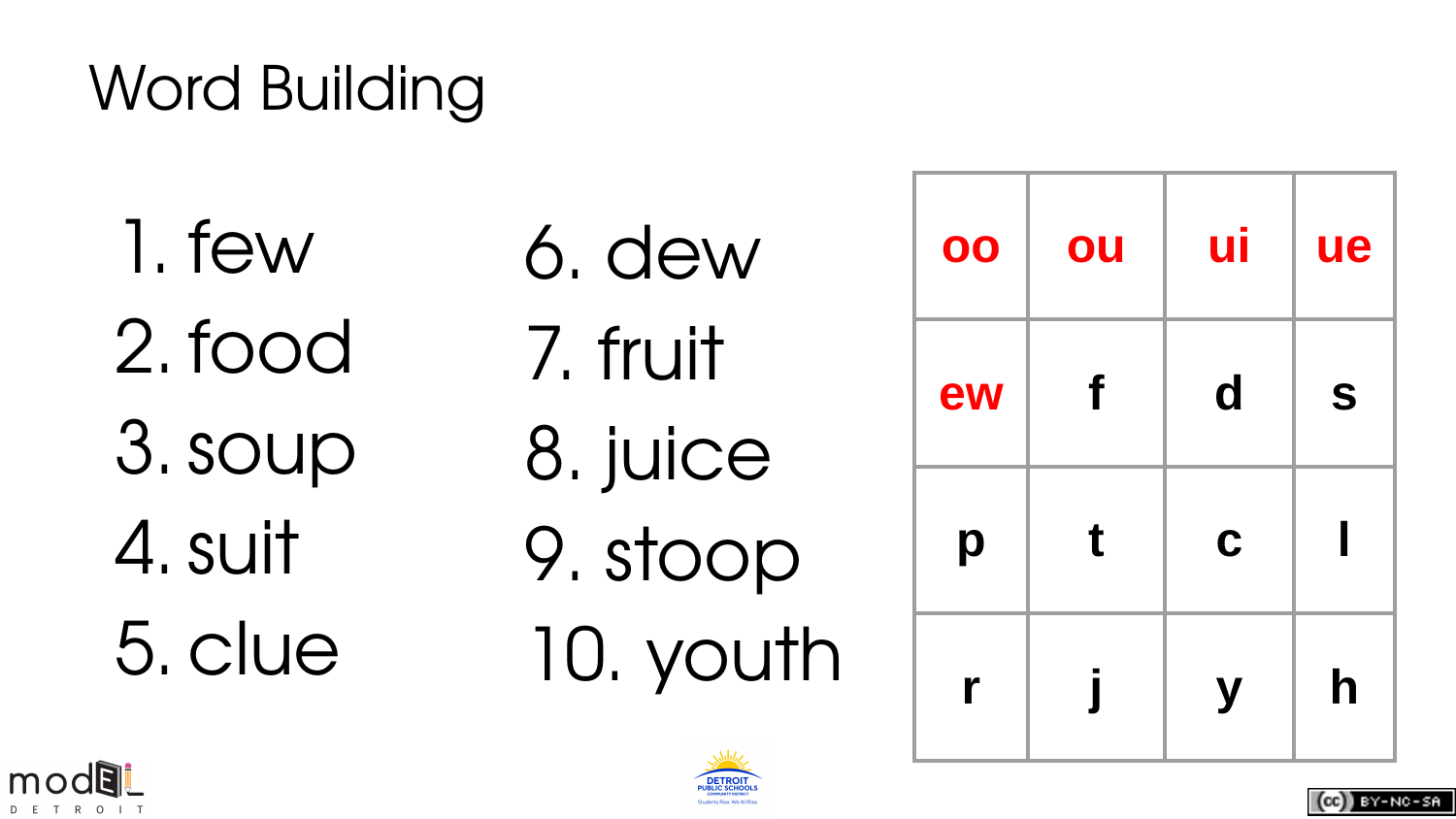

Word Building
few
food
soup
suit
clue

| oo | ou | ui | ue |
| --- | --- | --- | --- |
| ew | f | d | s |
| p | t | c | l |
| r | j | y | h |
6. dew
7. fruit
8. juice
9. stoop
10. youth